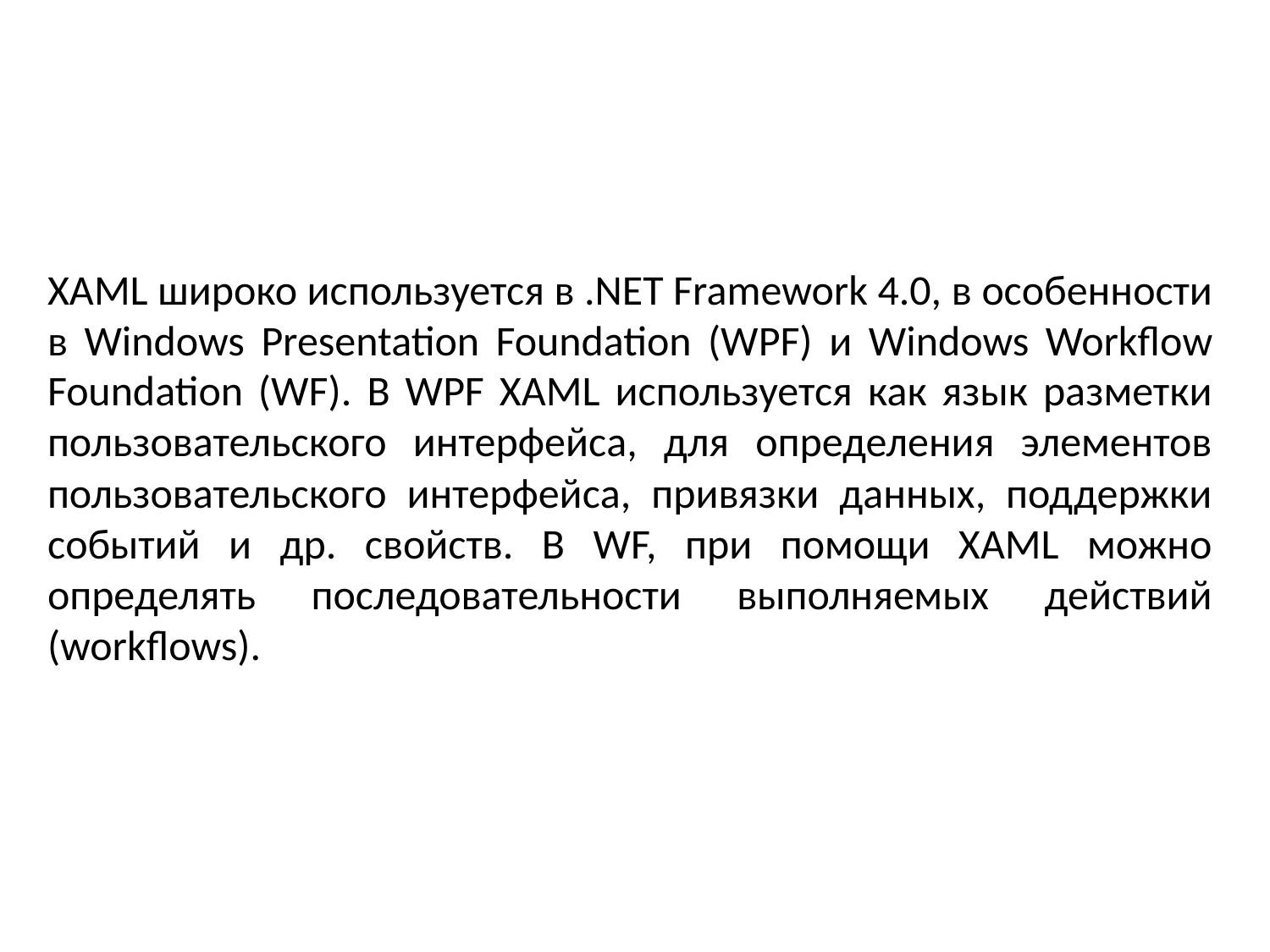

XAML широко используется в .NET Framework 4.0, в особенности в Windows Presentation Foundation (WPF) и Windows Workflow Foundation (WF). В WPF XAML используется как язык разметки пользовательского интерфейса, для определения элементов пользовательского интерфейса, привязки данных, поддержки событий и др. свойств. В WF, при помощи XAML можно определять последовательности выполняемых действий (workflows).